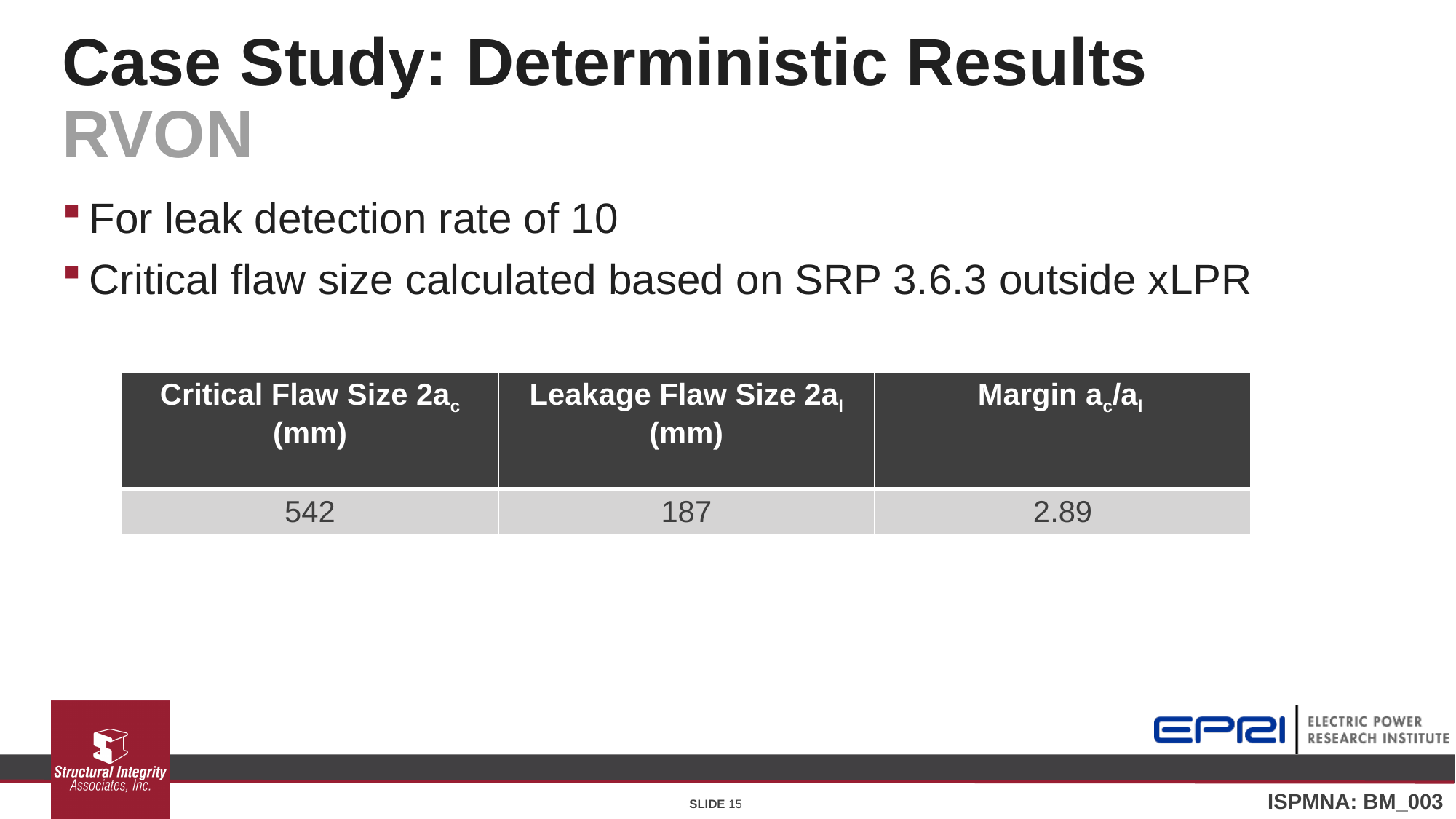

# Case Study: Deterministic Results RVON
For leak detection rate of 10
Critical flaw size calculated based on SRP 3.6.3 outside xLPR

| Critical Flaw Size 2ac (mm) | Leakage Flaw Size 2al (mm) | Margin ac/al |
| --- | --- | --- |
| 542 | 187 | 2.89 |
SLIDE 15